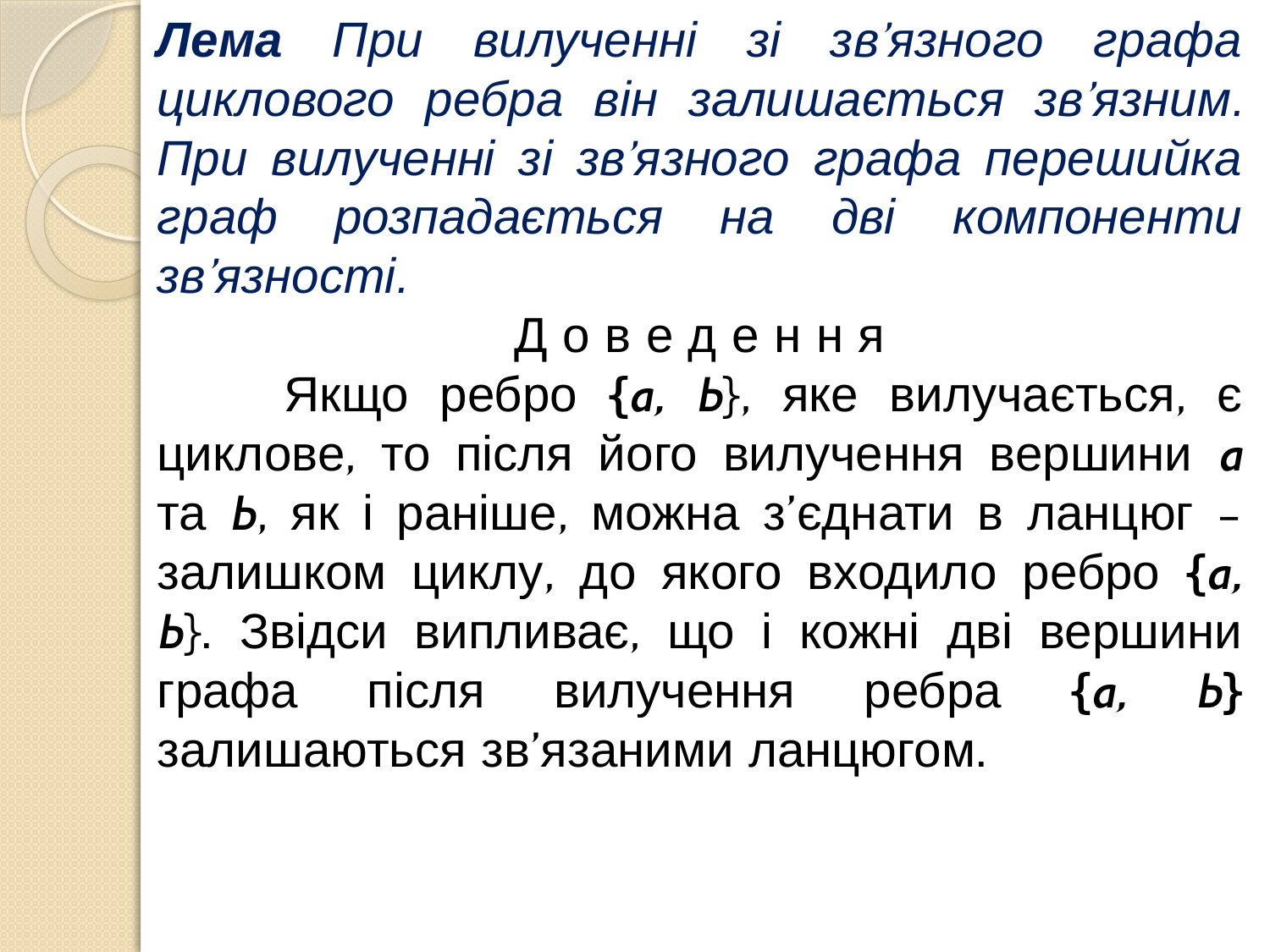

Лема При вилученні зі зв’язного графа циклового ребра він залишається зв’язним. При вилученні зі зв’язного графа перешийка граф розпадається на дві компоненти зв’язності.
Д о в е д е н н я
	Якщо ребро {a, b}, яке вилучається, є циклове, то після його вилучення вершини a та b, як і раніше, можна з’єднати в ланцюг – залишком циклу, до якого входило ребро {a, b}. Звідси випливає, що і кожні дві вершини графа після вилучення ребра {a, b} залишаються зв’язаними ланцюгом.